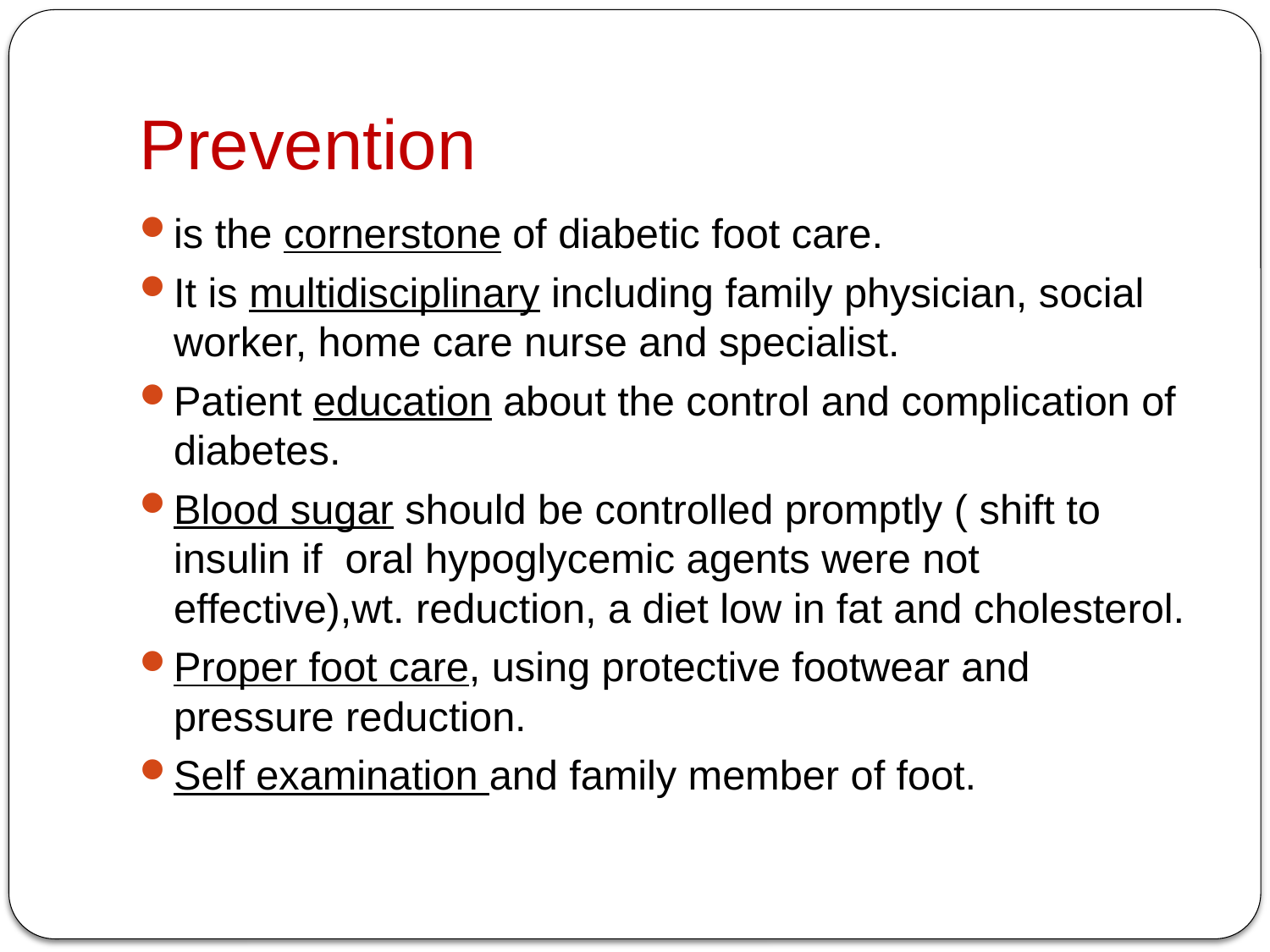

# Prevention
is the cornerstone of diabetic foot care.
It is multidisciplinary including family physician, social worker, home care nurse and specialist.
Patient education about the control and complication of diabetes.
Blood sugar should be controlled promptly ( shift to insulin if  oral hypoglycemic agents were not effective),wt. reduction, a diet low in fat and cholesterol.
Proper foot care, using protective footwear and pressure reduction.
Self examination and family member of foot.